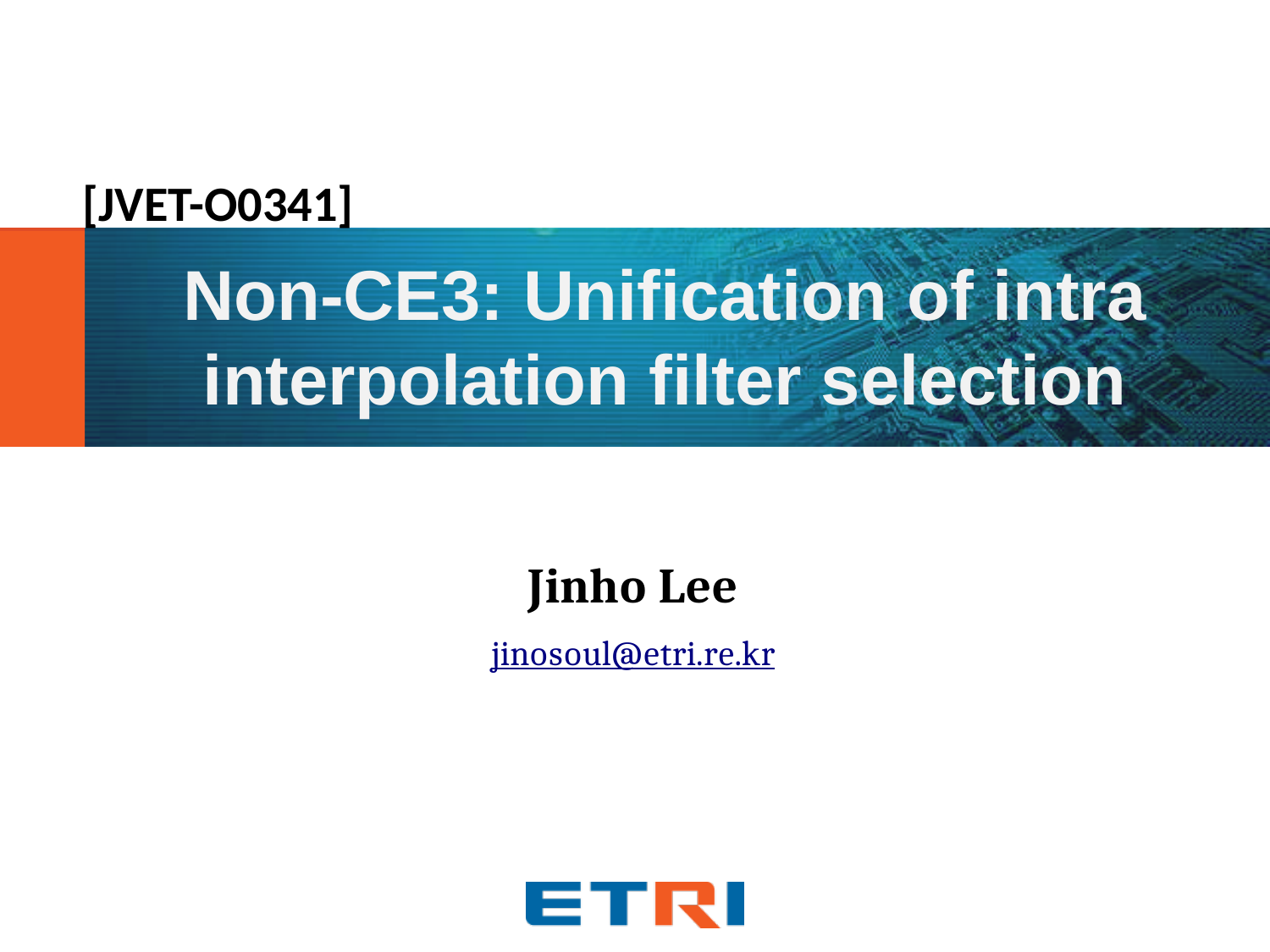

[JVET-O0341]
# Non-CE3: Unification of intra interpolation filter selection
Jinho Lee

jinosoul@etri.re.kr